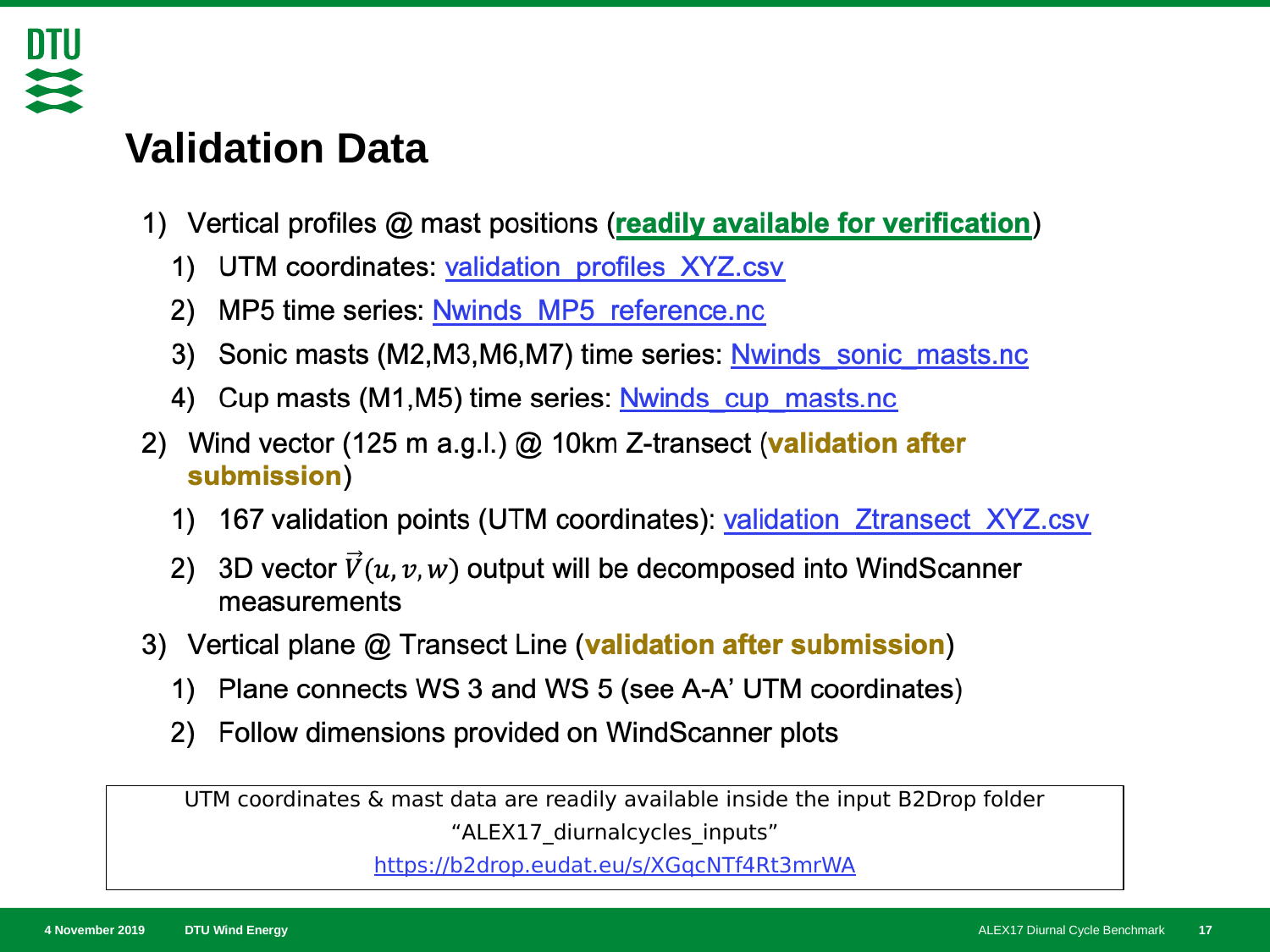

# Validation Data

UTM coordinates & mast data are readily available inside the input B2Drop folder
“ALEX17_diurnalcycles_inputs”
 https://b2drop.eudat.eu/s/XGqcNTf4Rt3mrWA
17